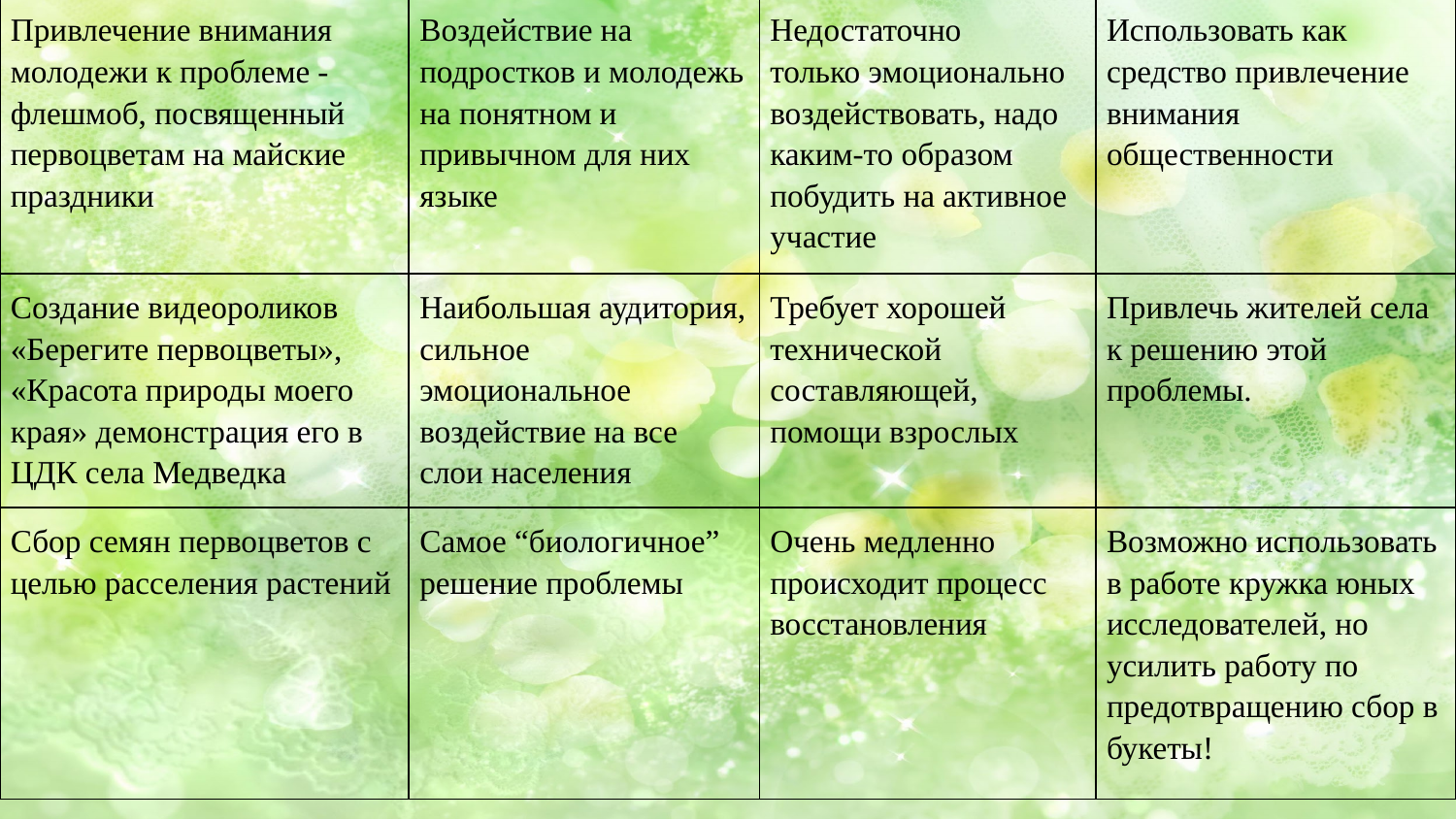

| Привлечение внимания молодежи к проблеме - флешмоб, посвященный первоцветам на майские праздники | Воздействие на подростков и молодежь на понятном и привычном для них языке | Недостаточно только эмоционально воздействовать, надо каким-то образом побудить на активное участие | Использовать как средство привлечение внимания общественности |
| --- | --- | --- | --- |
| Создание видеороликов «Берегите первоцветы», «Красота природы моего края» демонстрация его в ЦДК села Медведка | Наибольшая аудитория, сильное эмоциональное воздействие на все слои населения | Требует хорошей технической составляющей, помощи взрослых | Привлечь жителей села к решению этой проблемы. |
| Сбор семян первоцветов с целью расселения растений | Самое “биологичное” решение проблемы | Очень медленно происходит процесс восстановления | Возможно использовать в работе кружка юных исследователей, но усилить работу по предотвращению сбор в букеты! |